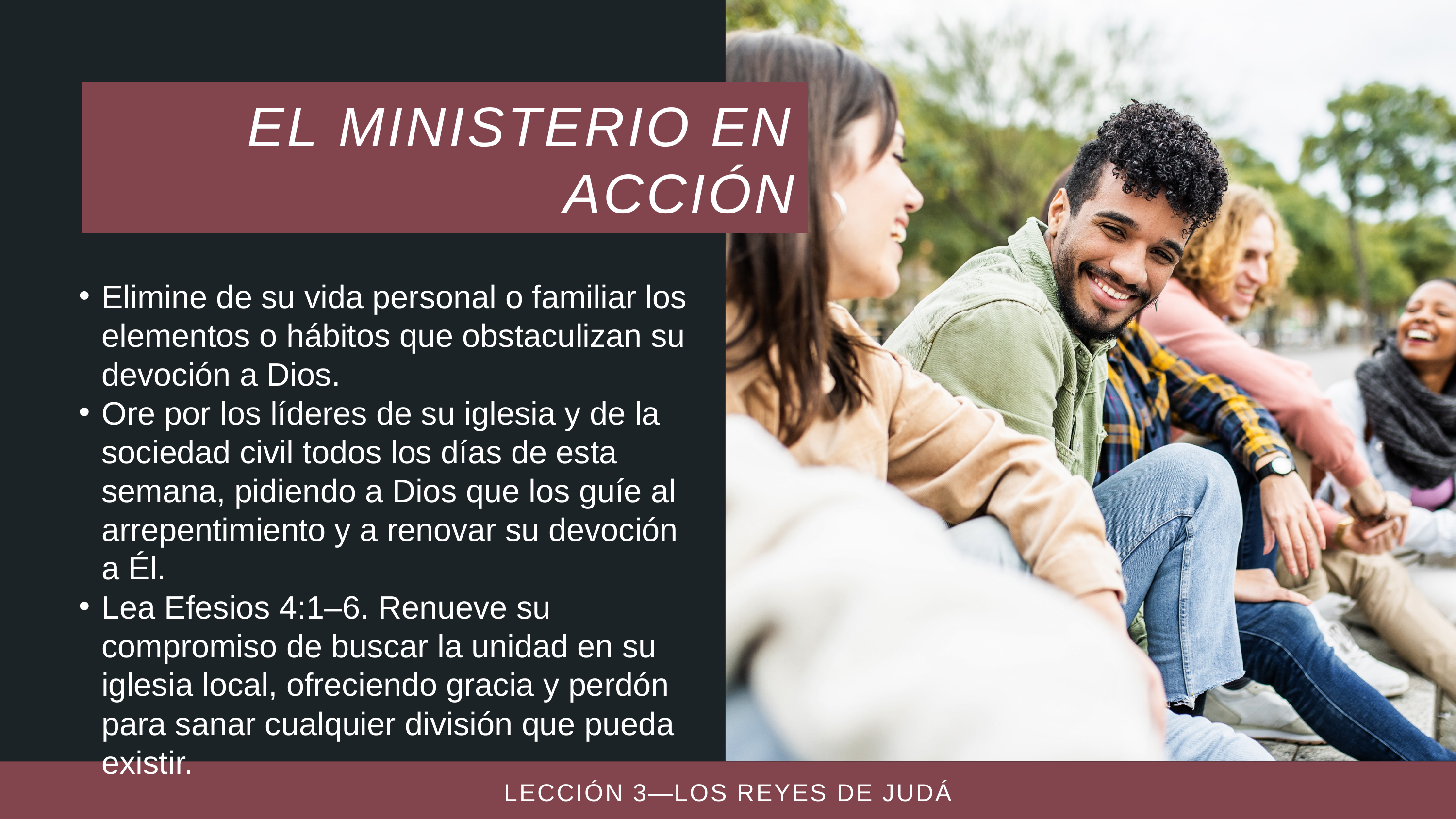

Elimine de su vida personal o familiar los elementos o hábitos que obstaculizan su devoción a Dios.
Ore por los líderes de su iglesia y de la sociedad civil todos los días de esta semana, pidiendo a Dios que los guíe al arrepentimiento y a renovar su devoción a Él.
Lea Efesios 4:1–6. Renueve su compromiso de buscar la unidad en su iglesia local, ofreciendo gracia y perdón para sanar cualquier división que pueda existir.